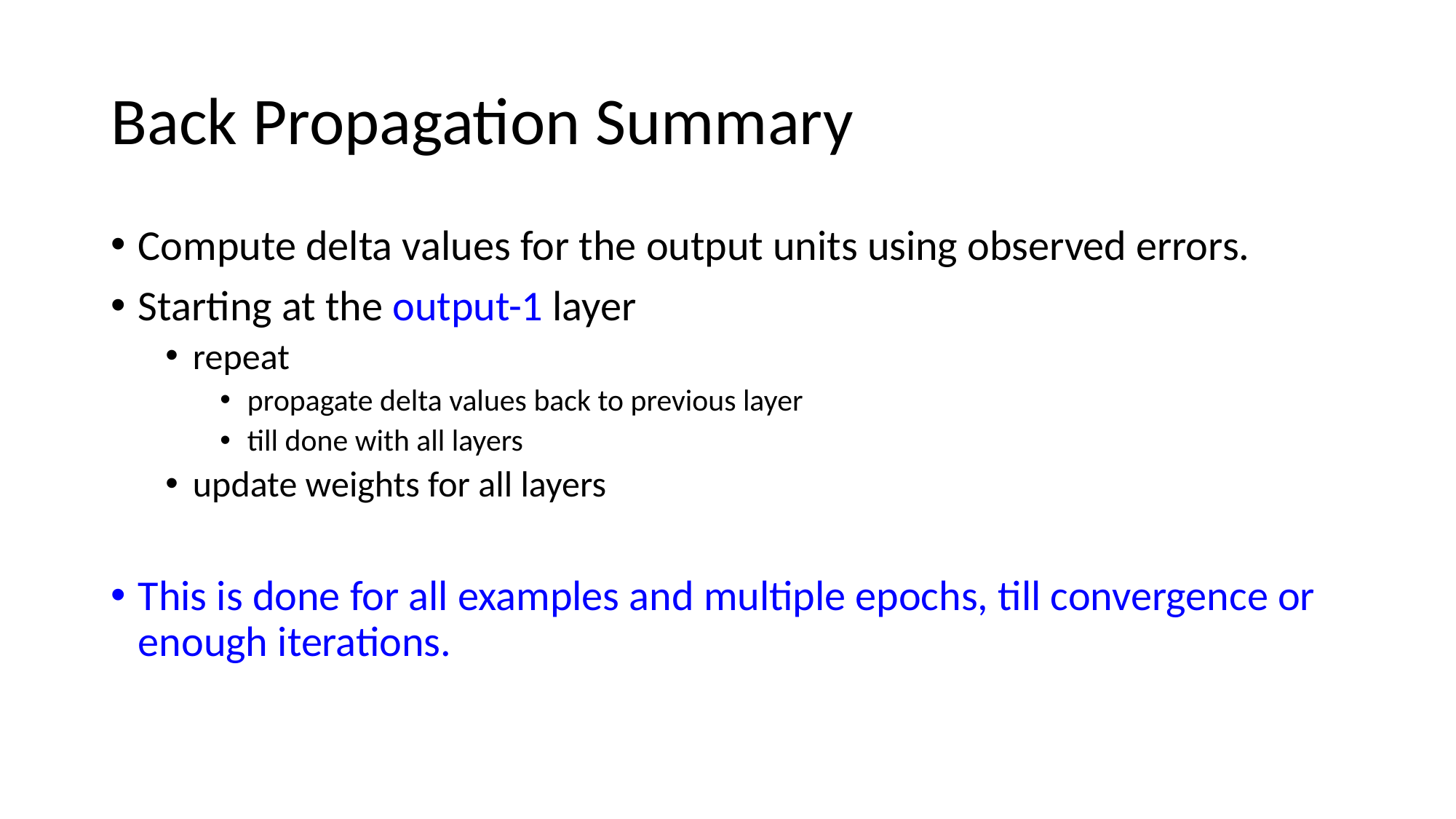

# Back Propagation Summary
Compute delta values for the output units using observed errors.
Starting at the output-1 layer
repeat
propagate delta values back to previous layer
till done with all layers
update weights for all layers

This is done for all examples and multiple epochs, till convergence or enough iterations.